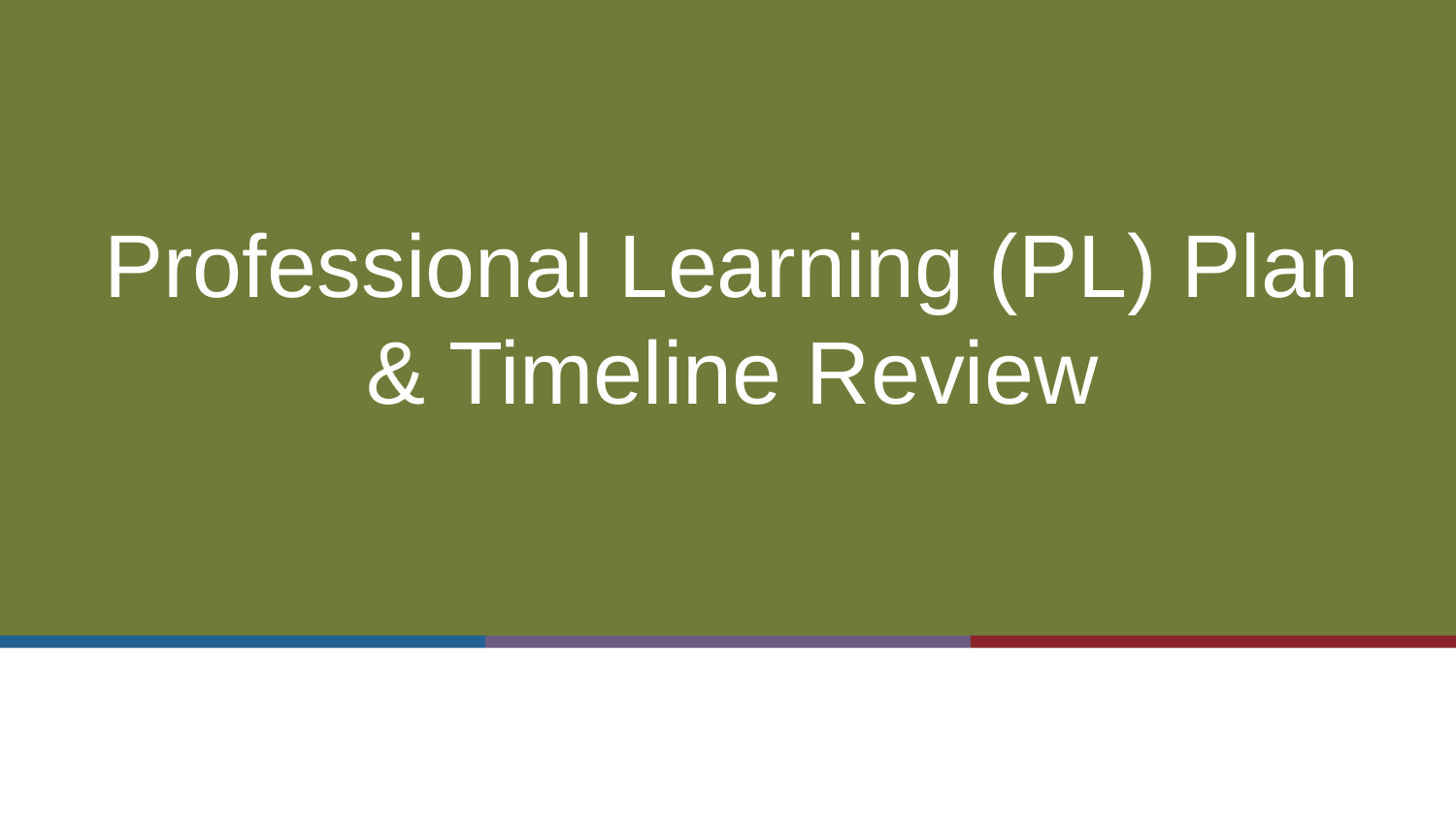

# Professional Learning (PL) Plan & Timeline Review